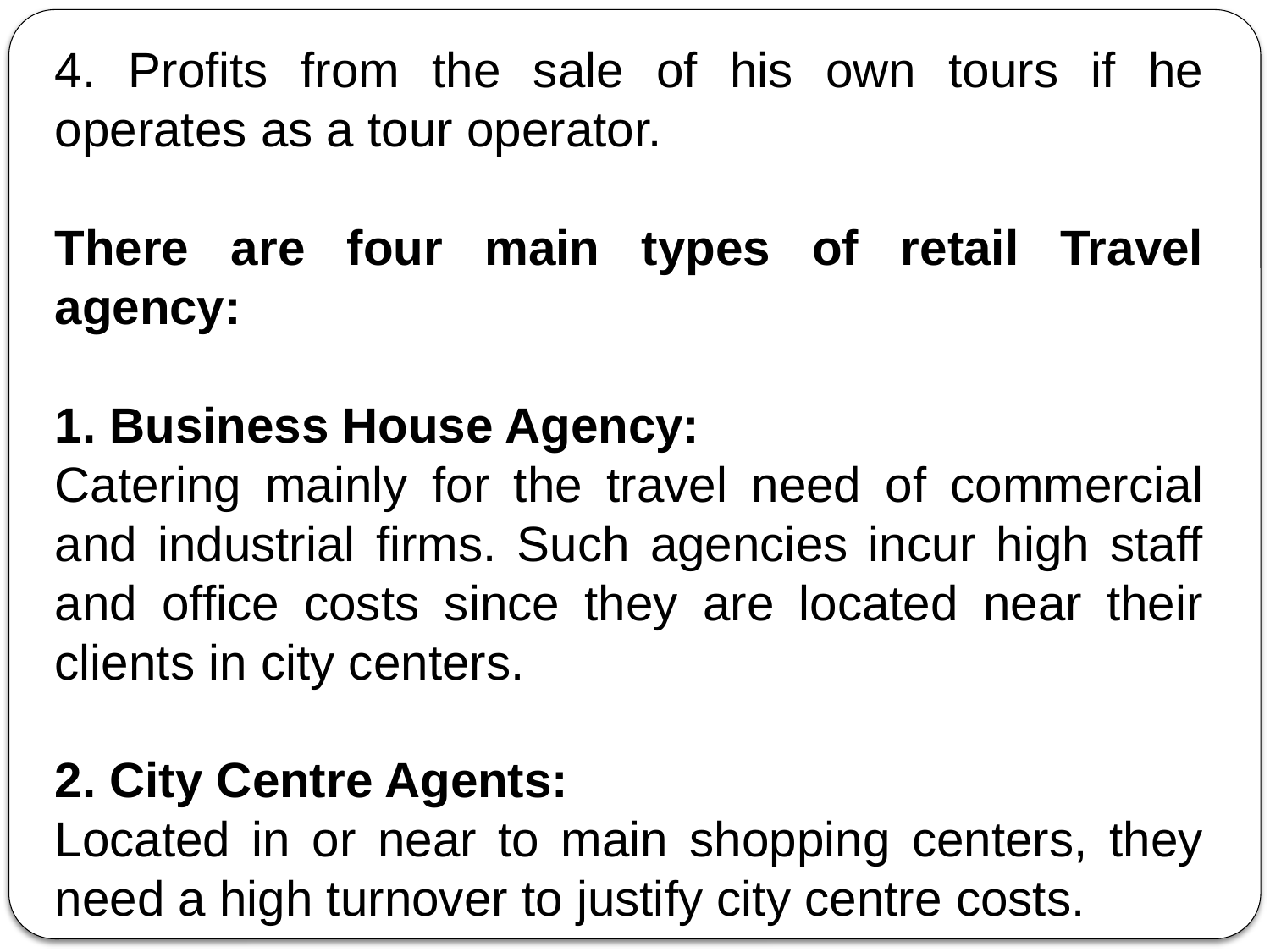

4. Profits from the sale of his own tours if he operates as a tour operator.

There are four main types of retail Travel agency:

1. Business House Agency:
Catering mainly for the travel need of commercial and industrial firms. Such agencies incur high staff and office costs since they are located near their clients in city centers.

2. City Centre Agents:
Located in or near to main shopping centers, they need a high turnover to justify city centre costs.